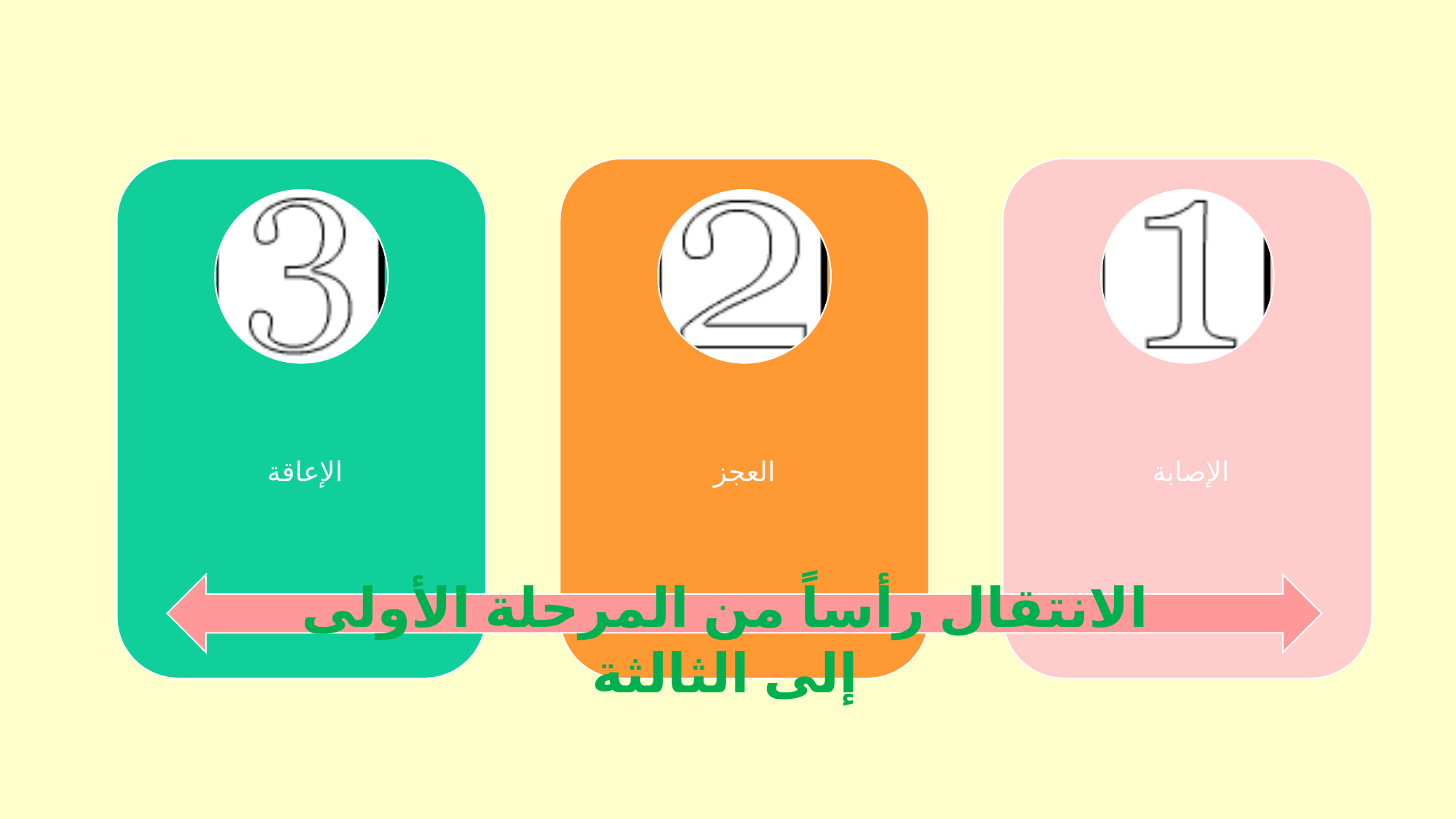

العجز
الانتقال رأساً من المرحلة الأولى إلى الثالثة